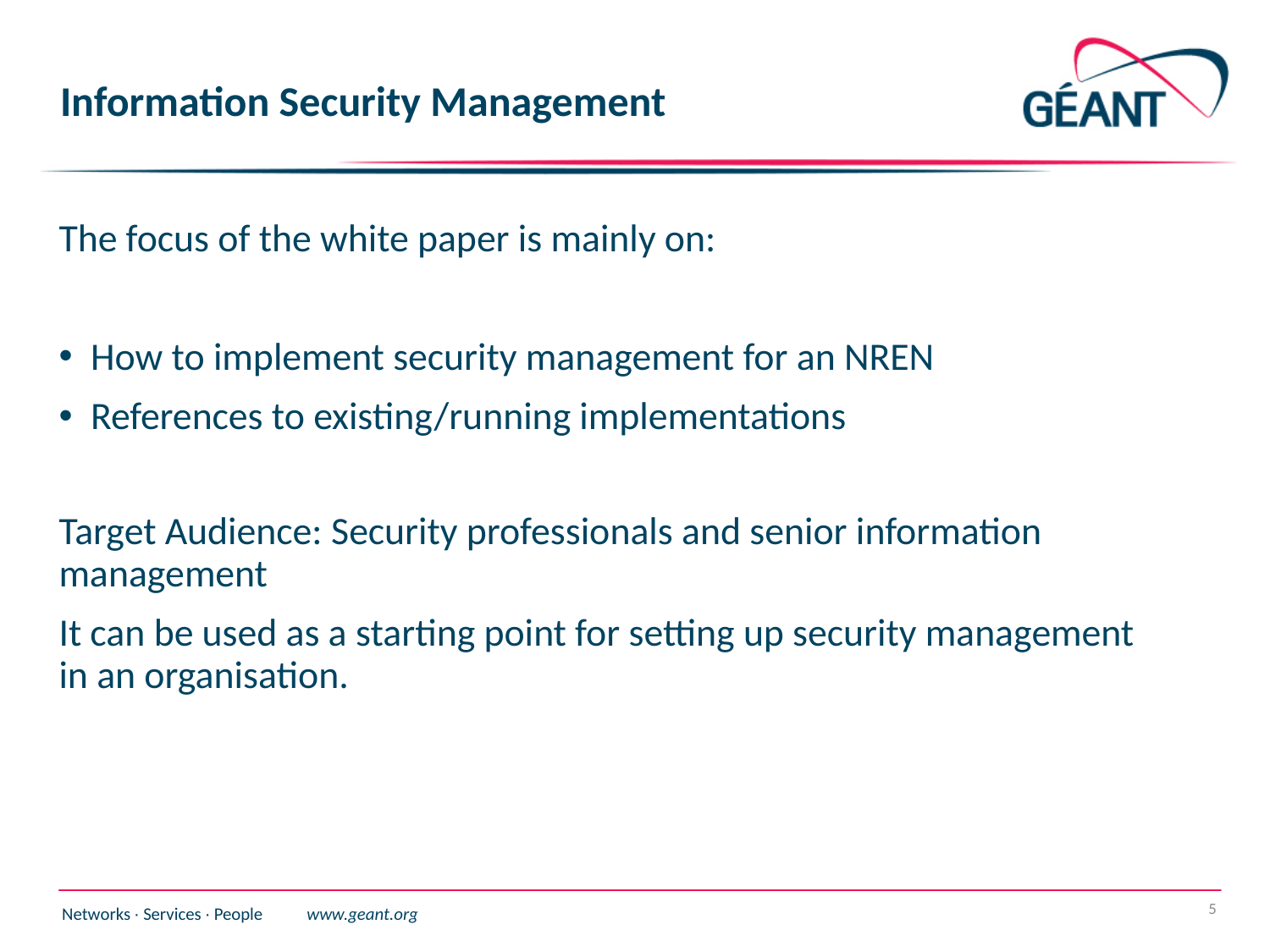

# Information Security Management
The focus of the white paper is mainly on:

How to implement security management for an NREN
References to existing/running implementations

Target Audience: Security professionals and senior information management
It can be used as a starting point for setting up security management in an organisation.
5